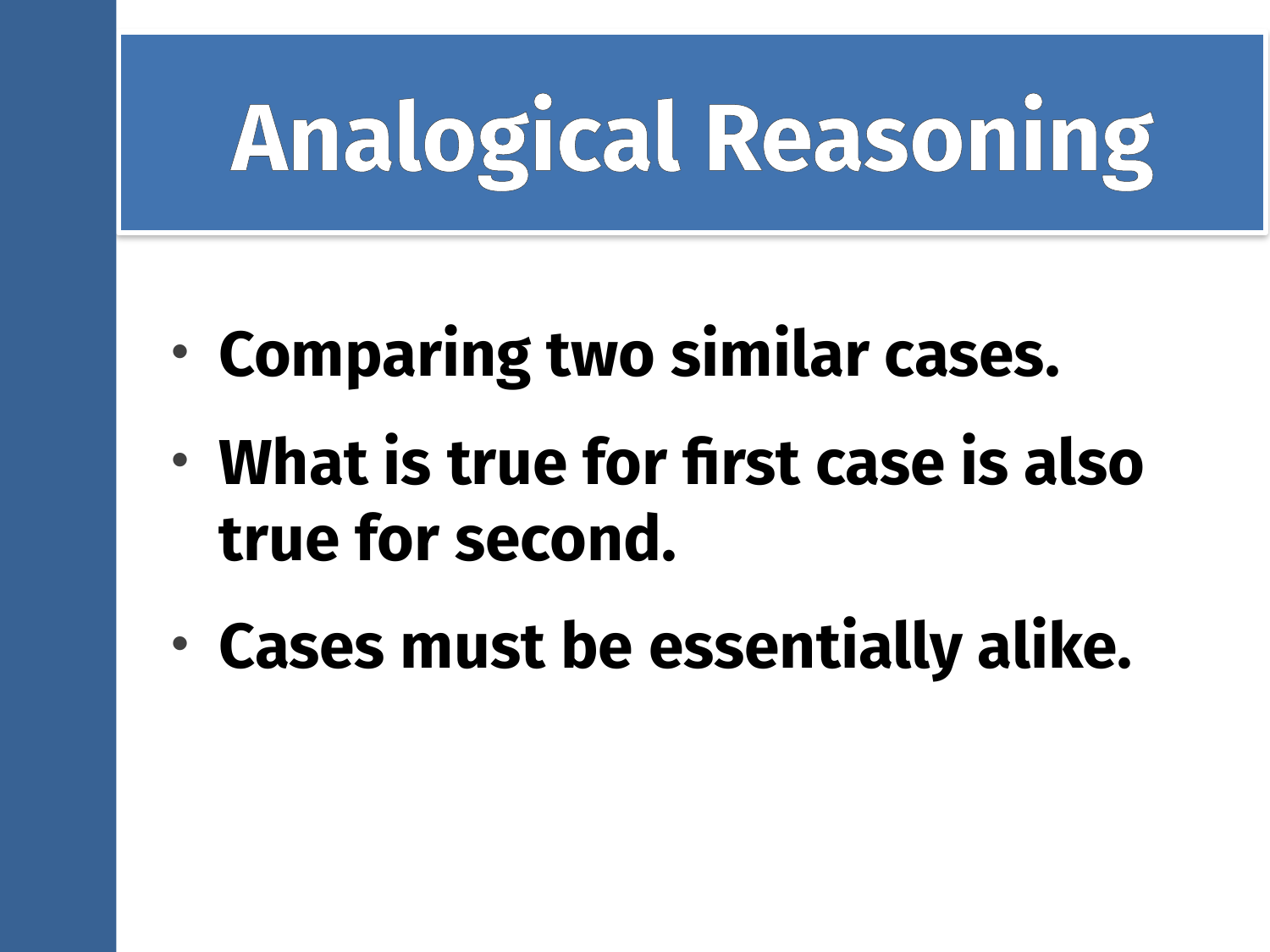

# Analogical Reasoning
Comparing two similar cases.
What is true for first case is also true for second.
Cases must be essentially alike.